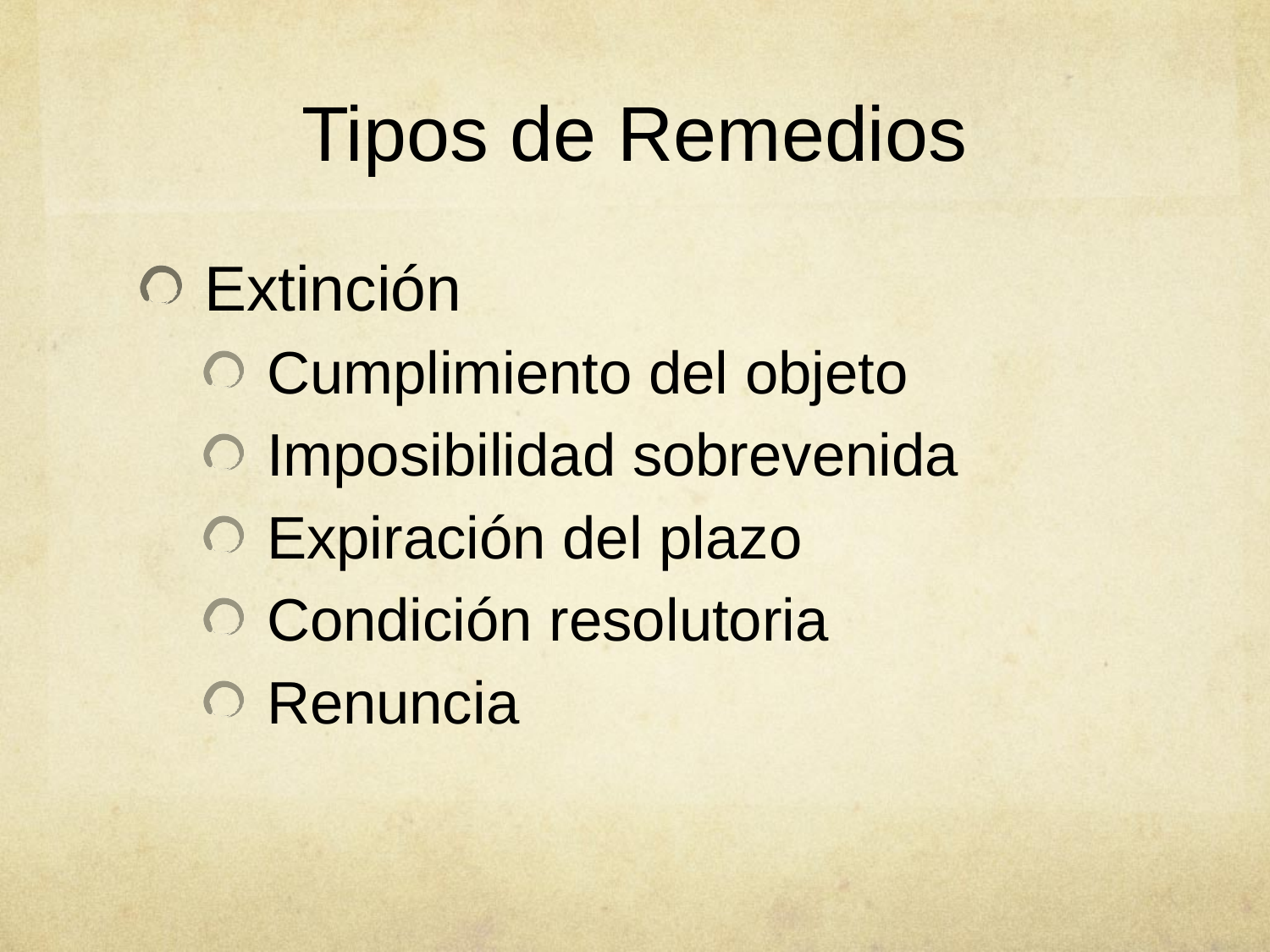

# Tipos de Remedios
Extinción
Cumplimiento del objeto
Imposibilidad sobrevenida
Expiración del plazo
Condición resolutoria
Renuncia